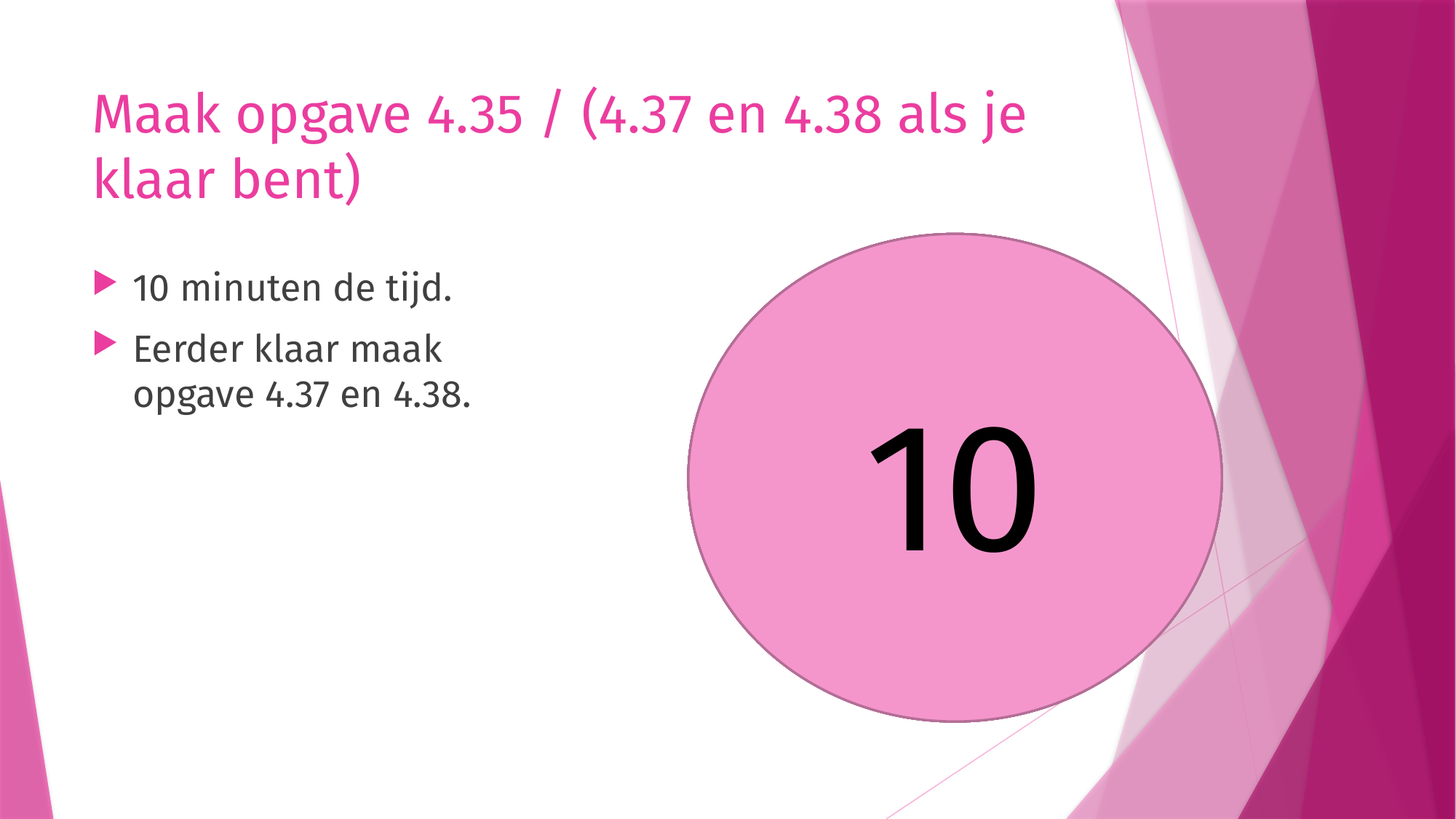

# Maak opgave 4.35 / (4.37 en 4.38 als je klaar bent)
10
9
8
5
6
7
4
3
1
2
10 minuten de tijd.
Eerder klaar maak opgave 4.37 en 4.38.